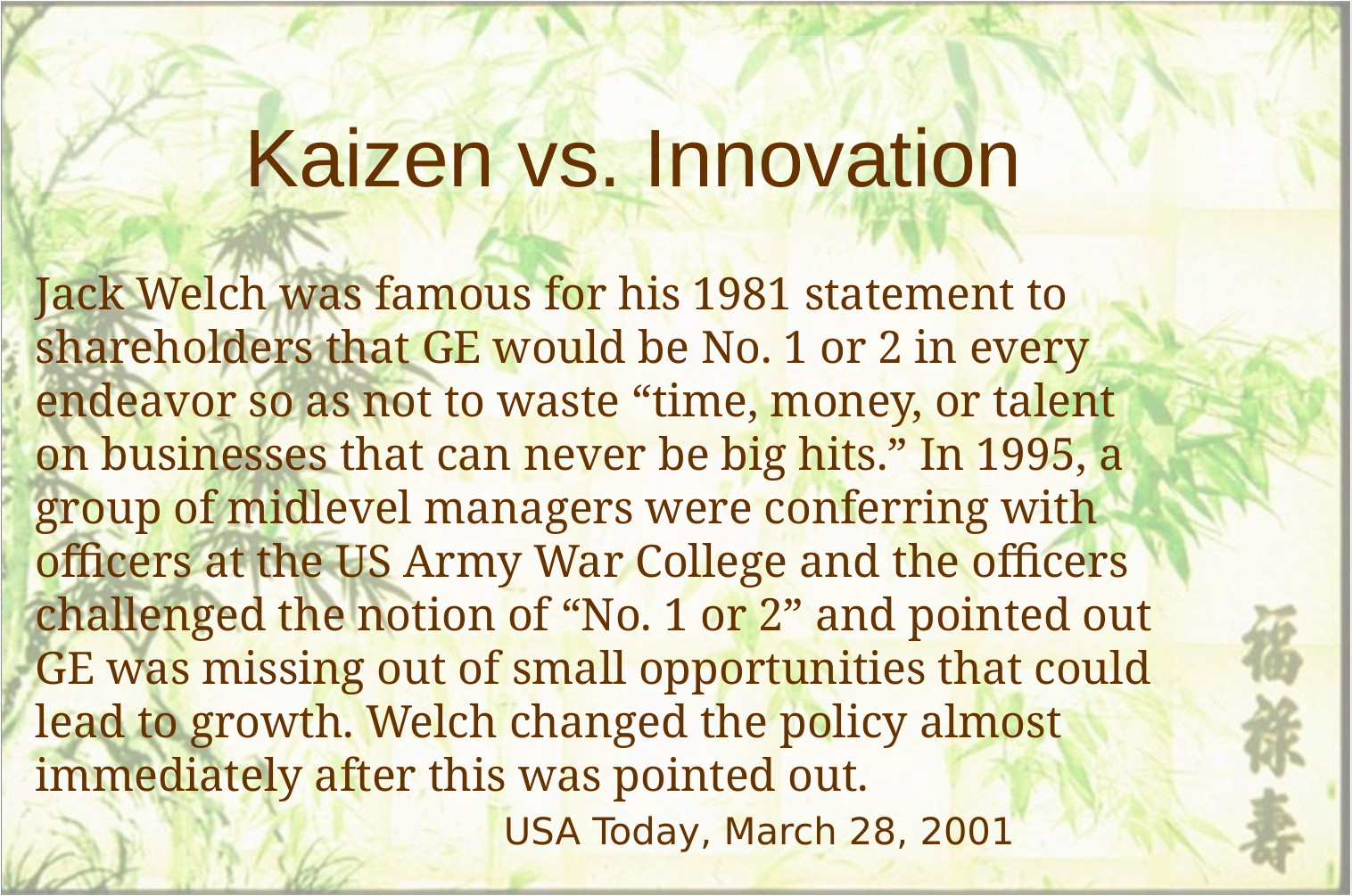

# Kaizen vs. Innovation
Jack Welch was famous for his 1981 statement to shareholders that GE would be No. 1 or 2 in every endeavor so as not to waste “time, money, or talent on businesses that can never be big hits.” In 1995, a group of midlevel managers were conferring with officers at the US Army War College and the officers challenged the notion of “No. 1 or 2” and pointed out GE was missing out of small opportunities that could lead to growth. Welch changed the policy almost immediately after this was pointed out.
USA Today, March 28, 2001